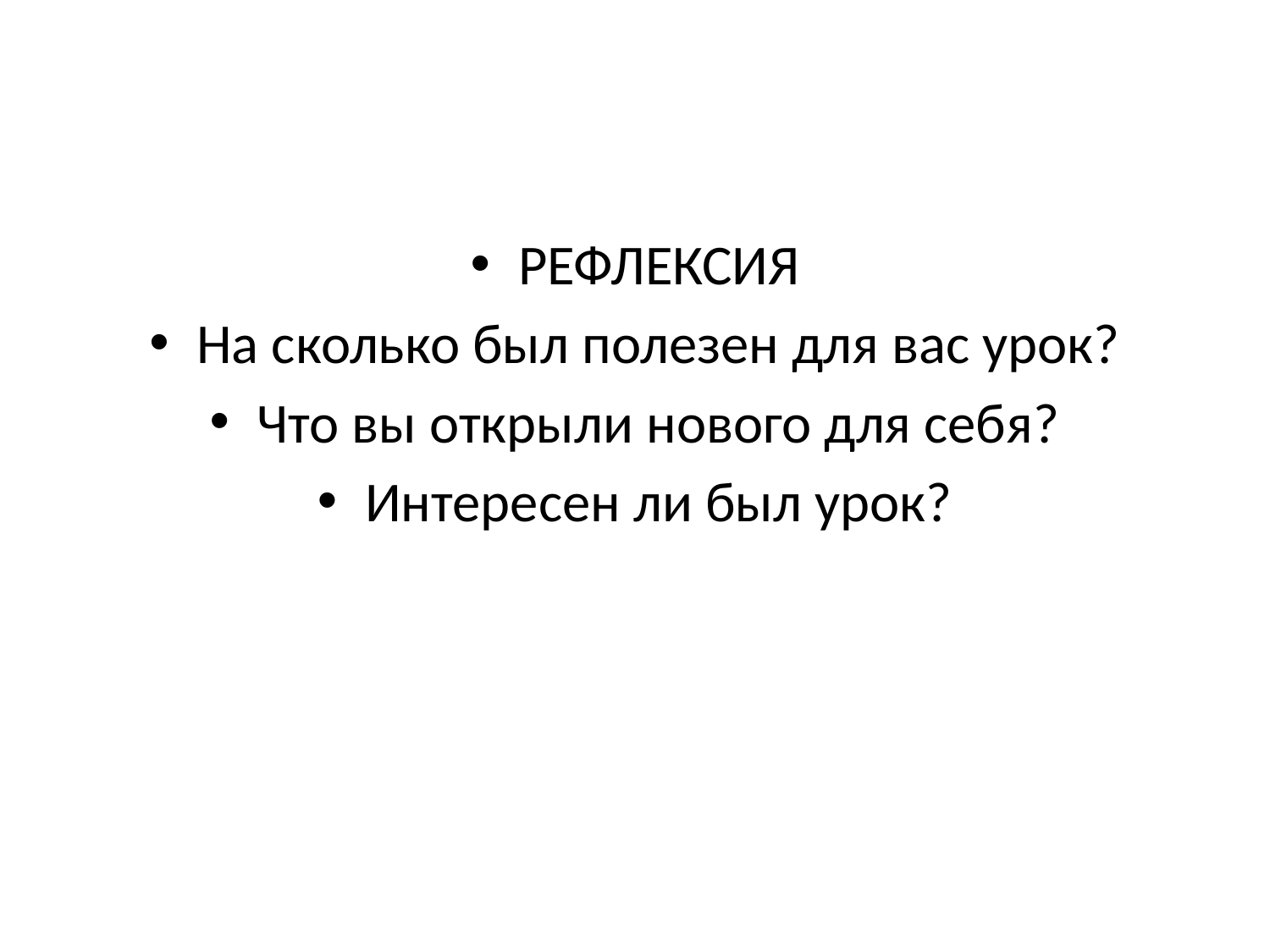

РЕФЛЕКСИЯ
На сколько был полезен для вас урок?
Что вы открыли нового для себя?
Интересен ли был урок?